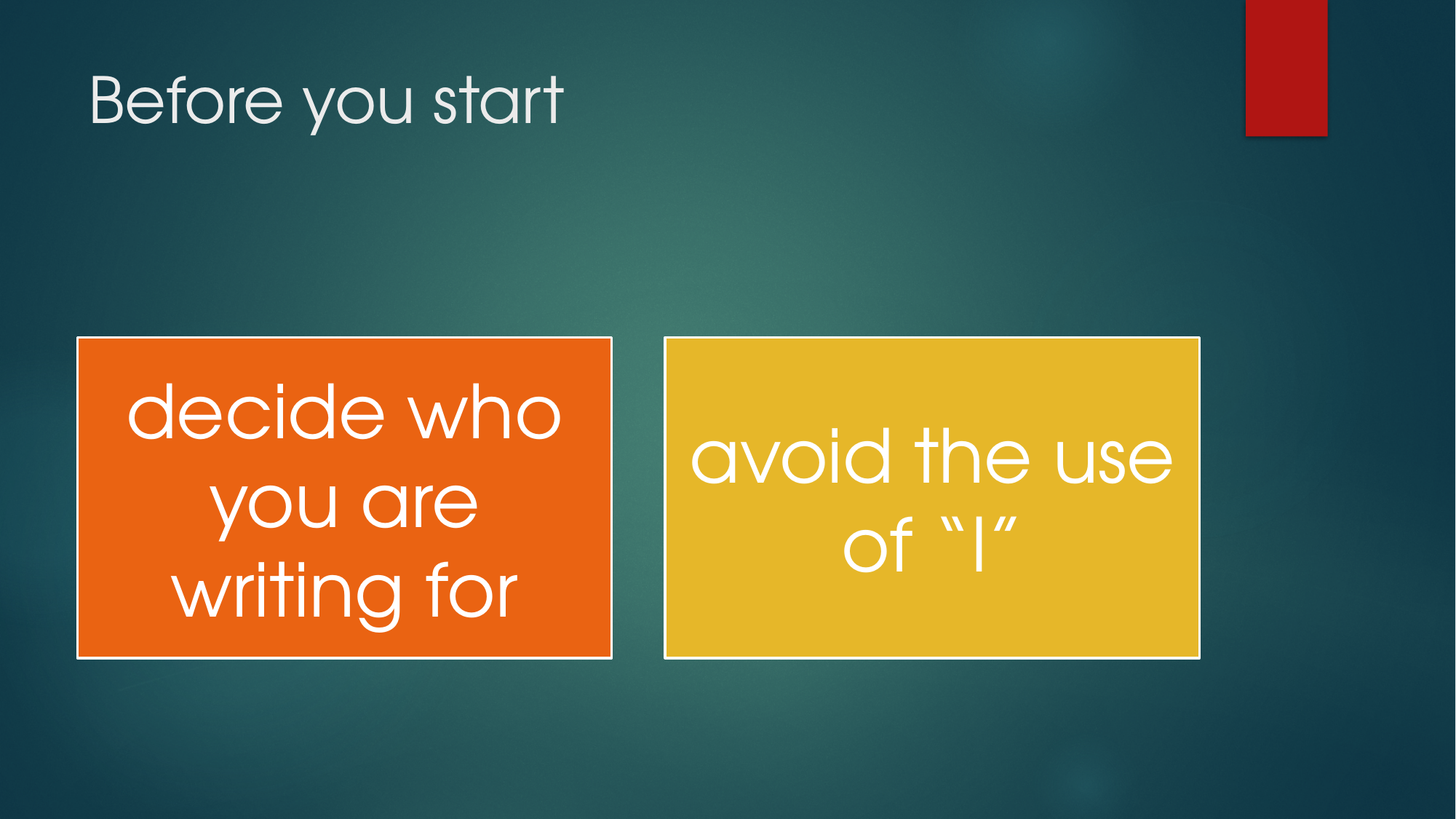

# Before you start
decide who you are writing for
avoid the use of “I”